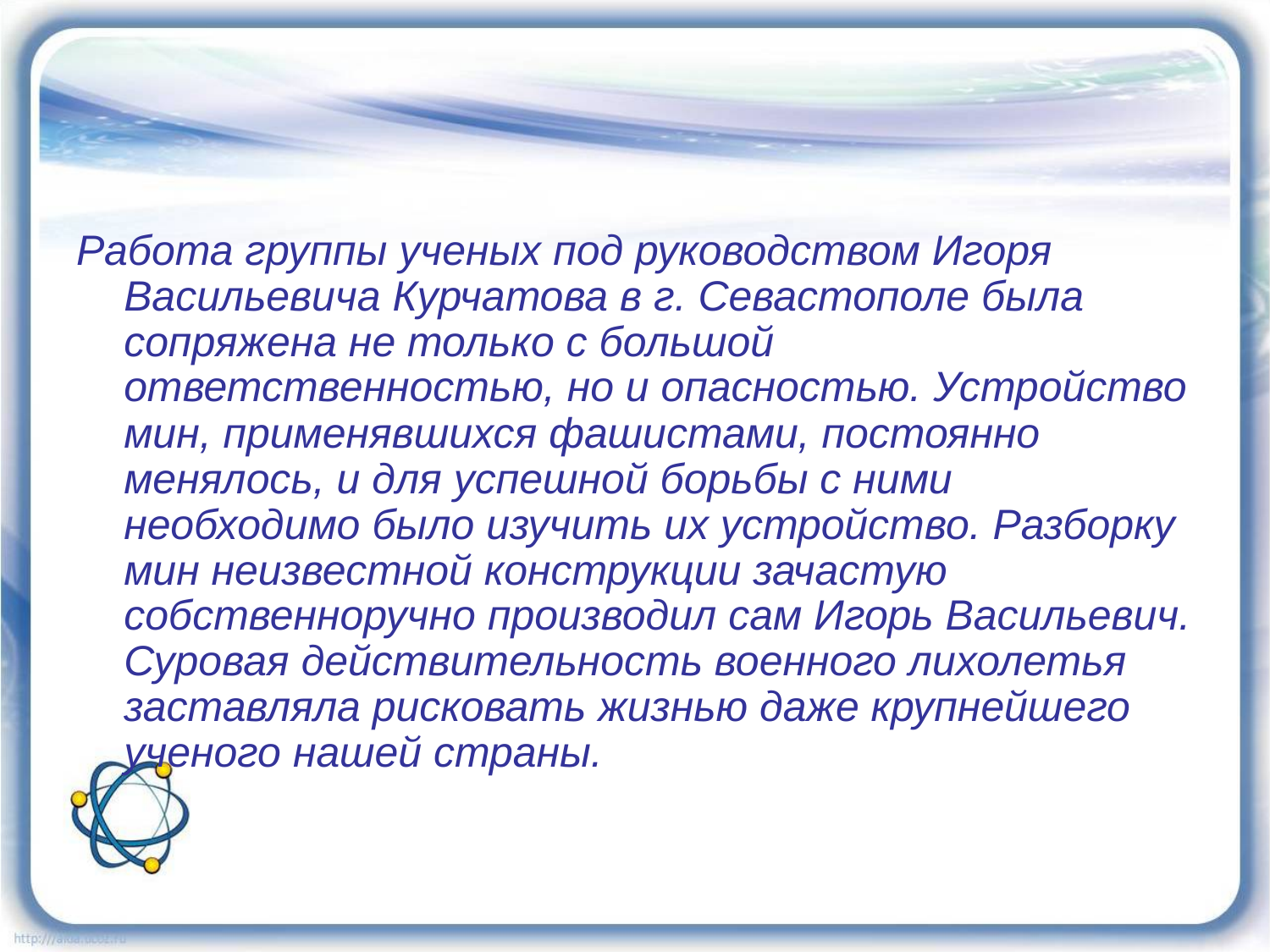

#
Работа группы ученых под руководством Игоря Васильевича Курчатова в г. Севастополе была сопряжена не только с большой ответственностью, но и опасностью. Устройство мин, применявшихся фашистами, постоянно менялось, и для успешной борьбы с ними необходимо было изучить их устройство. Разборку мин неизвестной конструкции зачастую собственноручно производил сам Игорь Васильевич. Суровая действительность военного лихолетья заставляла рисковать жизнью даже крупнейшего ученого нашей страны.